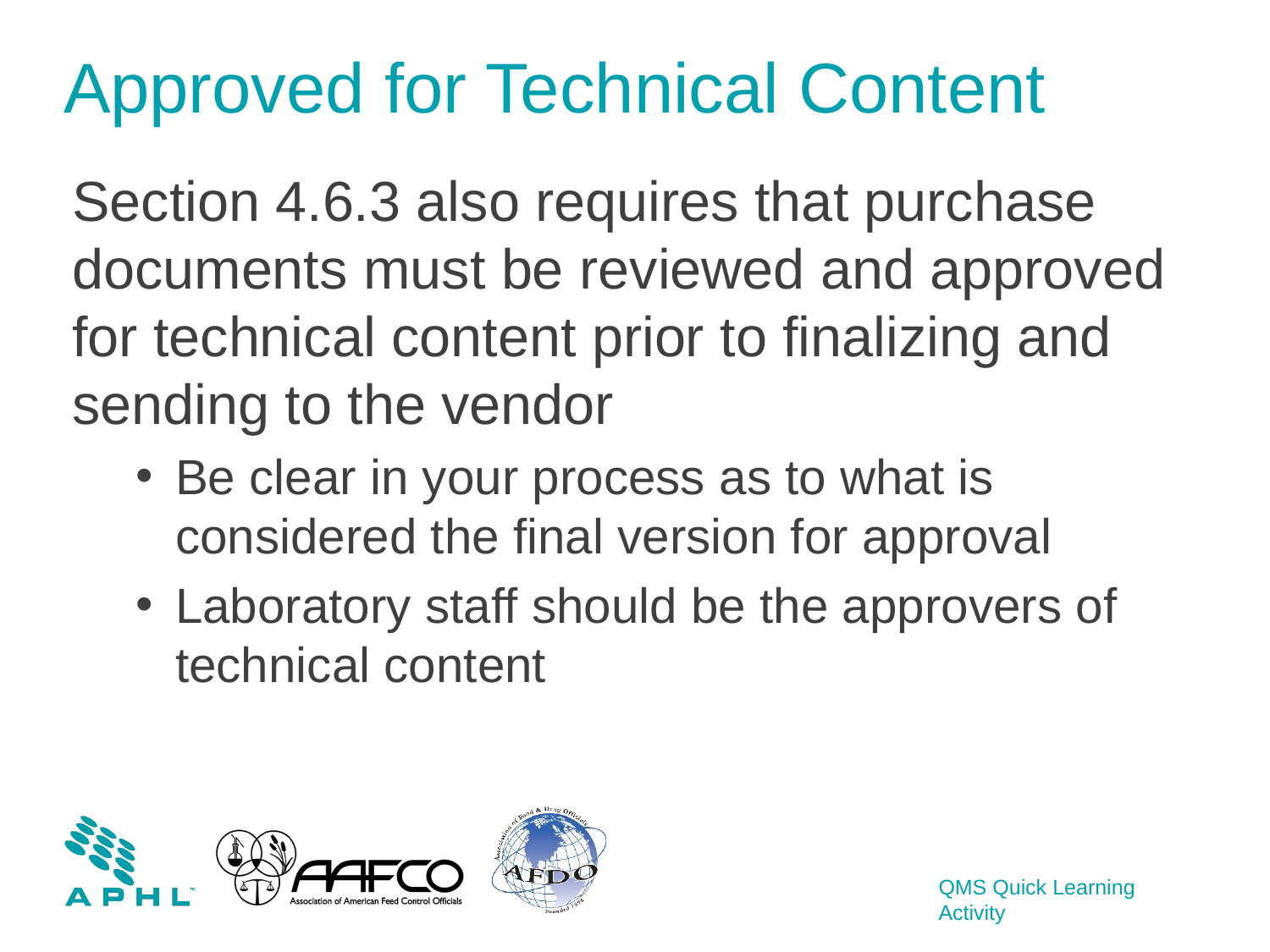

# Approved for Technical Content
Section 4.6.3 also requires that purchase documents must be reviewed and approved for technical content prior to finalizing and sending to the vendor
Be clear in your process as to what is considered the final version for approval
Laboratory staff should be the approvers of technical content